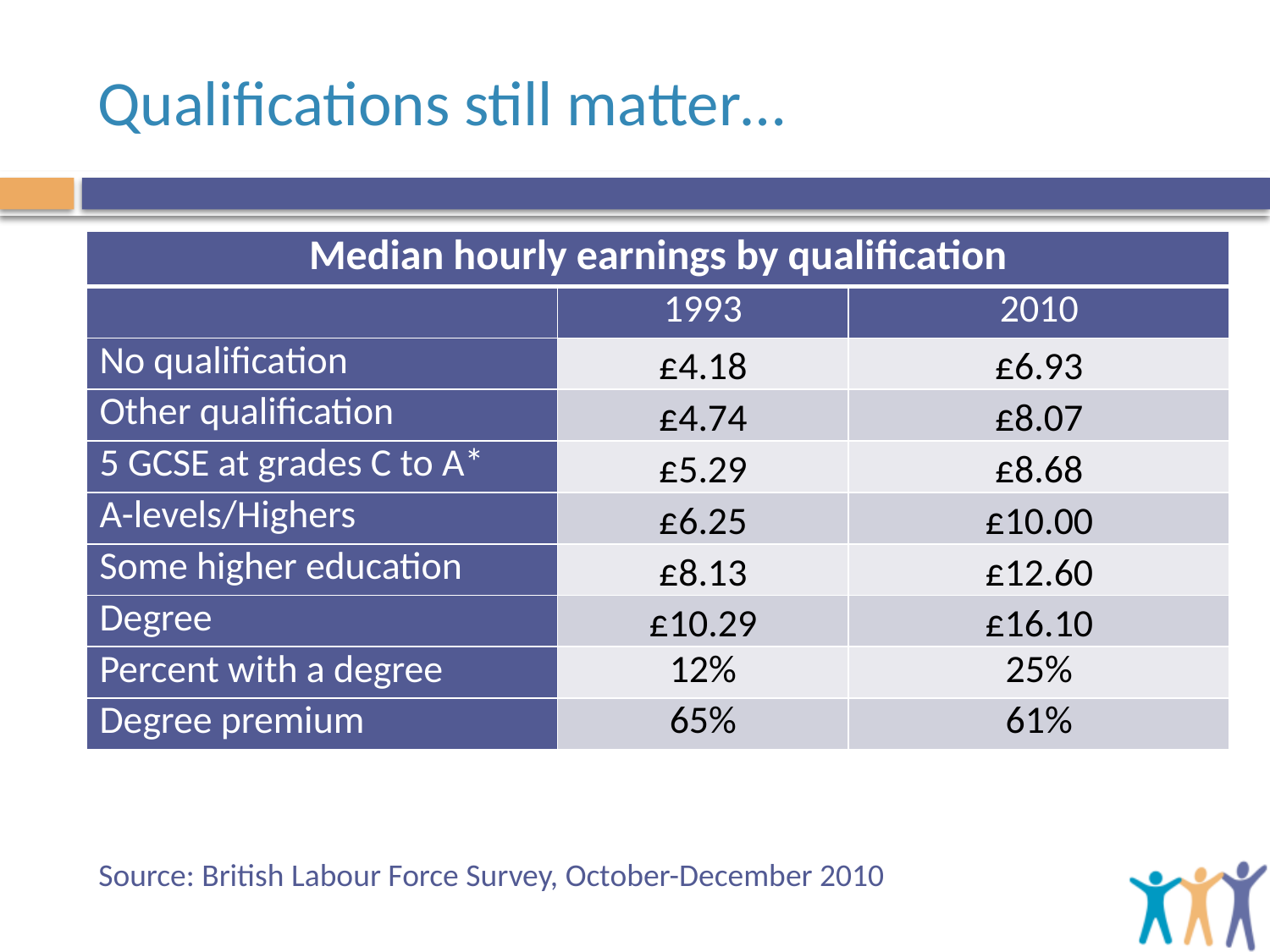

# Qualifications still matter…
| Median hourly earnings by qualification |  |  |
| --- | --- | --- |
|  | 1993 | 2010 |
| No qualification | £4.18 | £6.93 |
| Other qualification | £4.74 | £8.07 |
| 5 GCSE at grades C to A\* | £5.29 | £8.68 |
| A-levels/Highers | £6.25 | £10.00 |
| Some higher education | £8.13 | £12.60 |
| Degree | £10.29 | £16.10 |
| Percent with a degree | 12% | 25% |
| Degree premium | 65% | 61% |
Source: British Labour Force Survey, October-December 2010